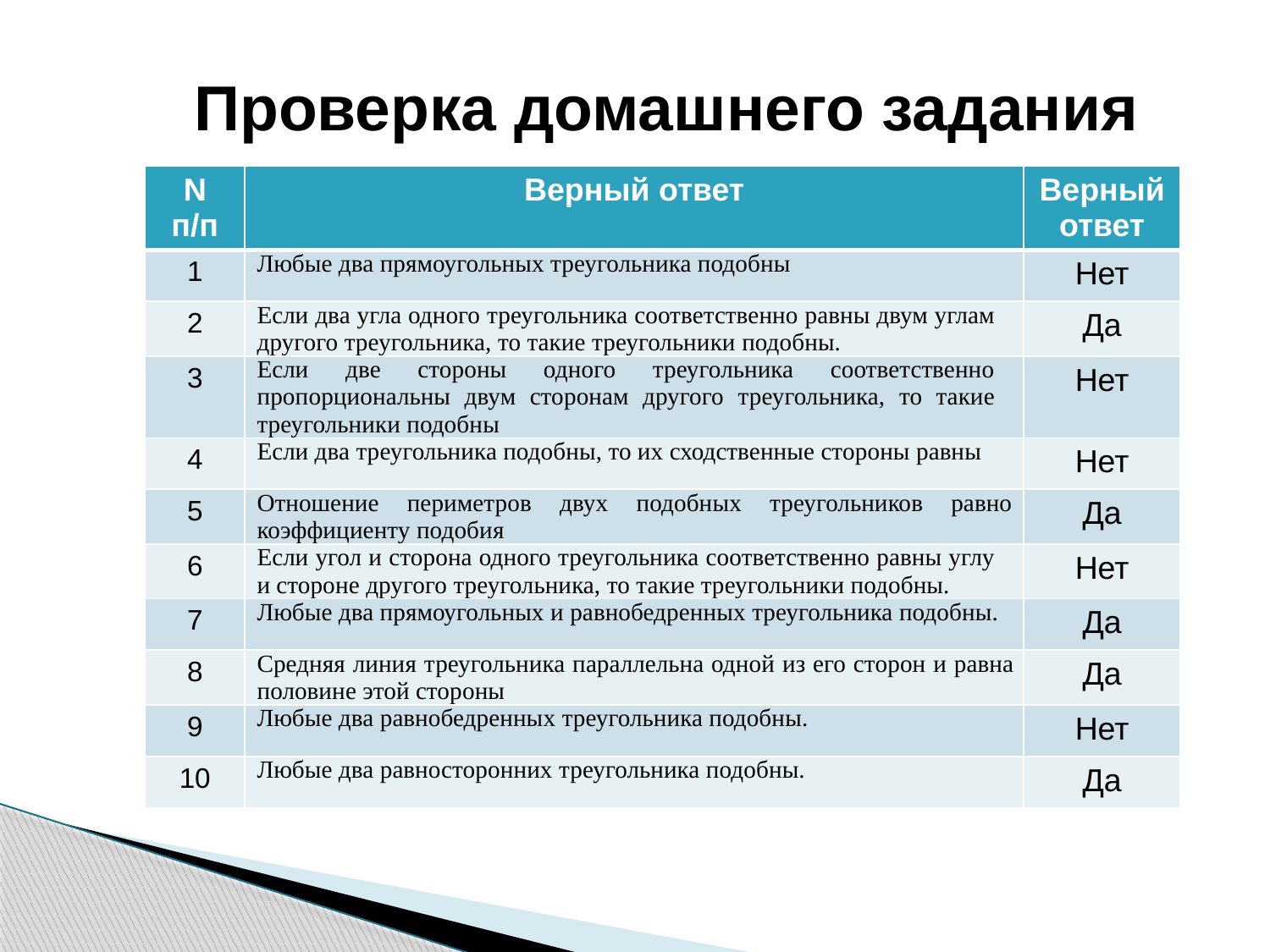

# Проверка домашнего задания
| N п/п | Верный ответ | Верный ответ |
| --- | --- | --- |
| 1 | Любые два прямоугольных треугольника подобны | Нет |
| 2 | Если два угла одного треугольника соответственно равны двум углам другого треугольника, то такие треугольники подобны. | Да |
| 3 | Если две стороны одного треугольника соответственно пропорциональны двум сторонам другого треугольника, то такие треугольники подобны | Нет |
| 4 | Если два треугольника подобны, то их сходственные стороны равны | Нет |
| 5 | Отношение периметров двух подобных треугольников равно коэффициенту подобия | Да |
| 6 | Если угол и сторона одного треугольника соответственно равны углу и стороне другого треугольника, то такие треугольники подобны. | Нет |
| 7 | Любые два прямоугольных и равнобедренных треугольника подобны. | Да |
| 8 | Средняя линия треугольника параллельна одной из его сторон и равна половине этой стороны | Да |
| 9 | Любые два равнобедренных треугольника подобны. | Нет |
| 10 | Любые два равносторонних треугольника подобны. | Да |